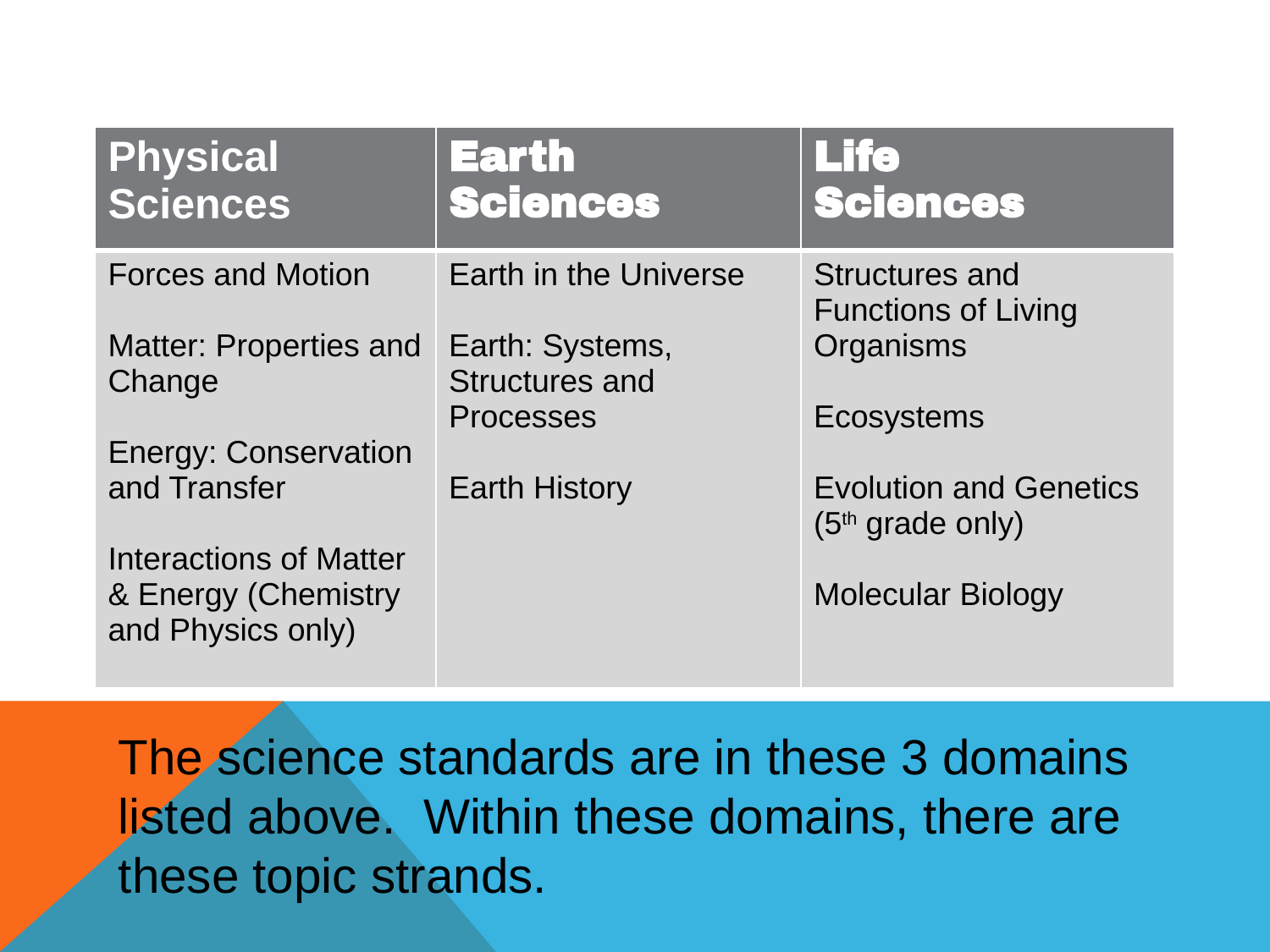

| Physical Sciences | Earth Sciences | Life Sciences |
| --- | --- | --- |
| Forces and Motion Matter: Properties and Change Energy: Conservation and Transfer Interactions of Matter & Energy (Chemistry and Physics only) | Earth in the Universe Earth: Systems, Structures and Processes Earth History | Structures and Functions of Living Organisms Ecosystems Evolution and Genetics (5th grade only) Molecular Biology |
The science standards are in these 3 domains listed above.  Within these domains, there are these topic strands.